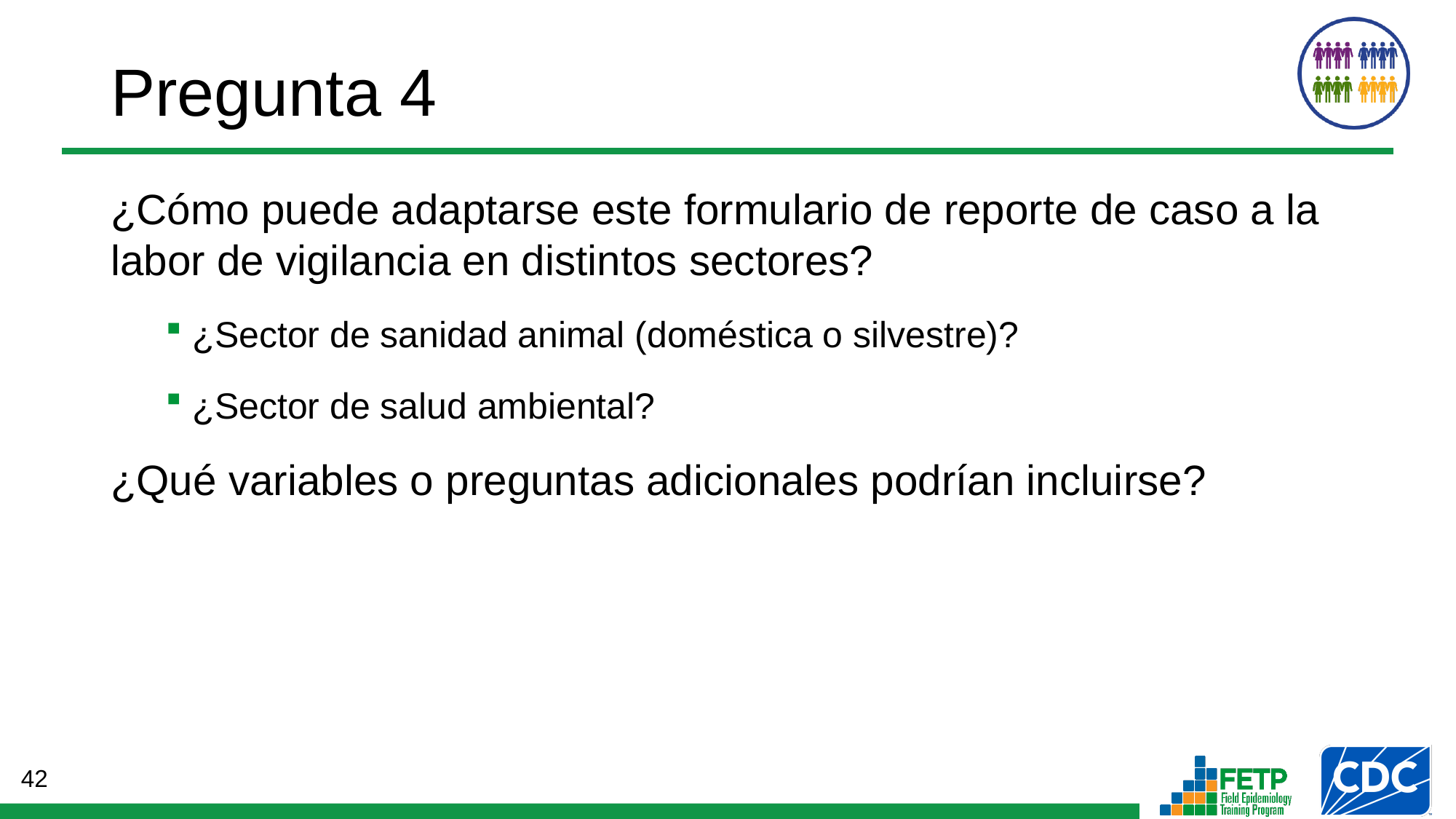

# Pregunta 4
¿Cómo puede adaptarse este formulario de reporte de caso a la labor de vigilancia en distintos sectores?
¿Sector de sanidad animal (doméstica o silvestre)?
¿Sector de salud ambiental?
¿Qué variables o preguntas adicionales podrían incluirse?